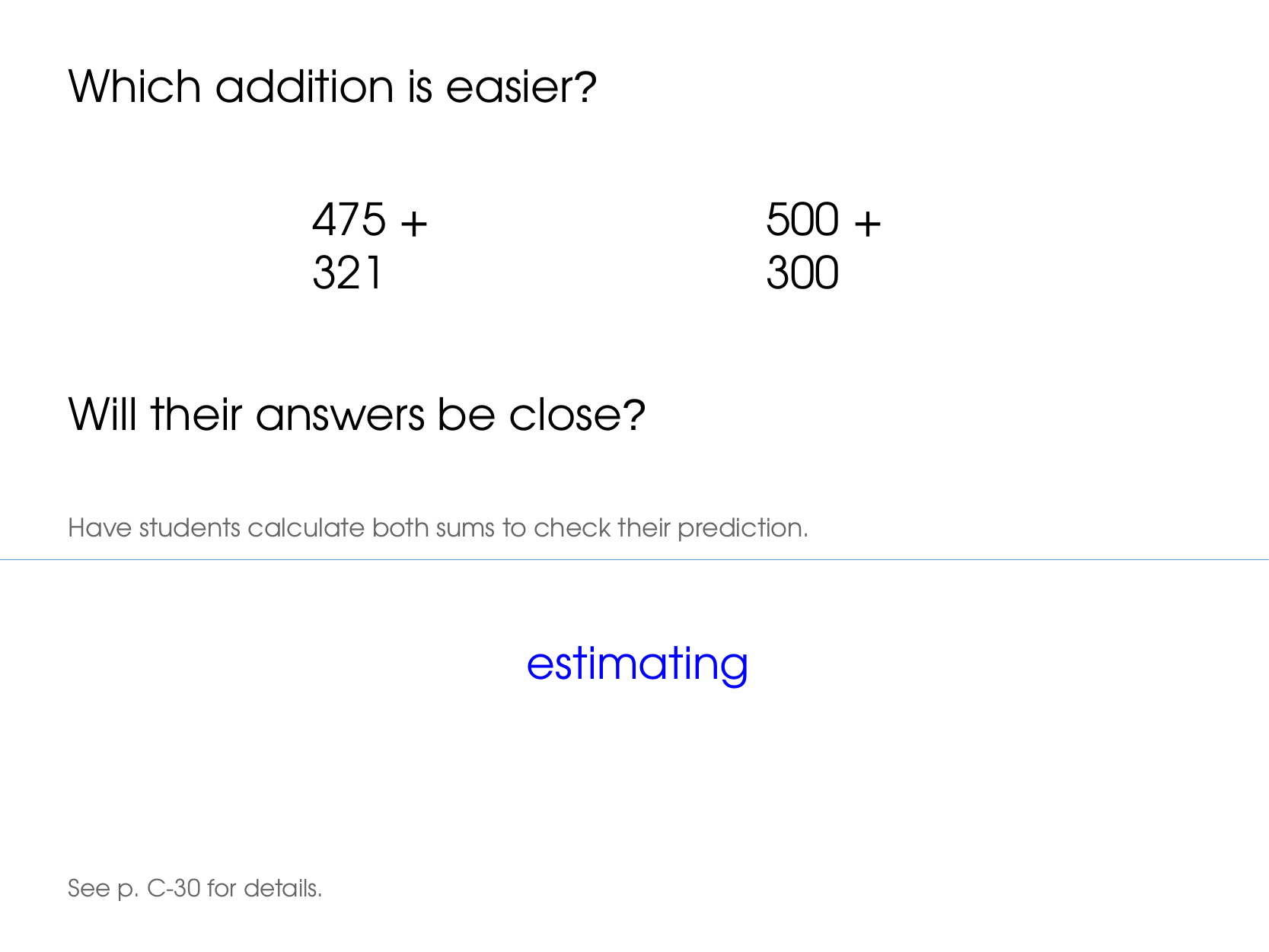

Which addition is easier?
475 + 321
500 + 300
Will their answers be close?
Have students calculate both sums to check their prediction.
estimating
See p. C-30 for details.